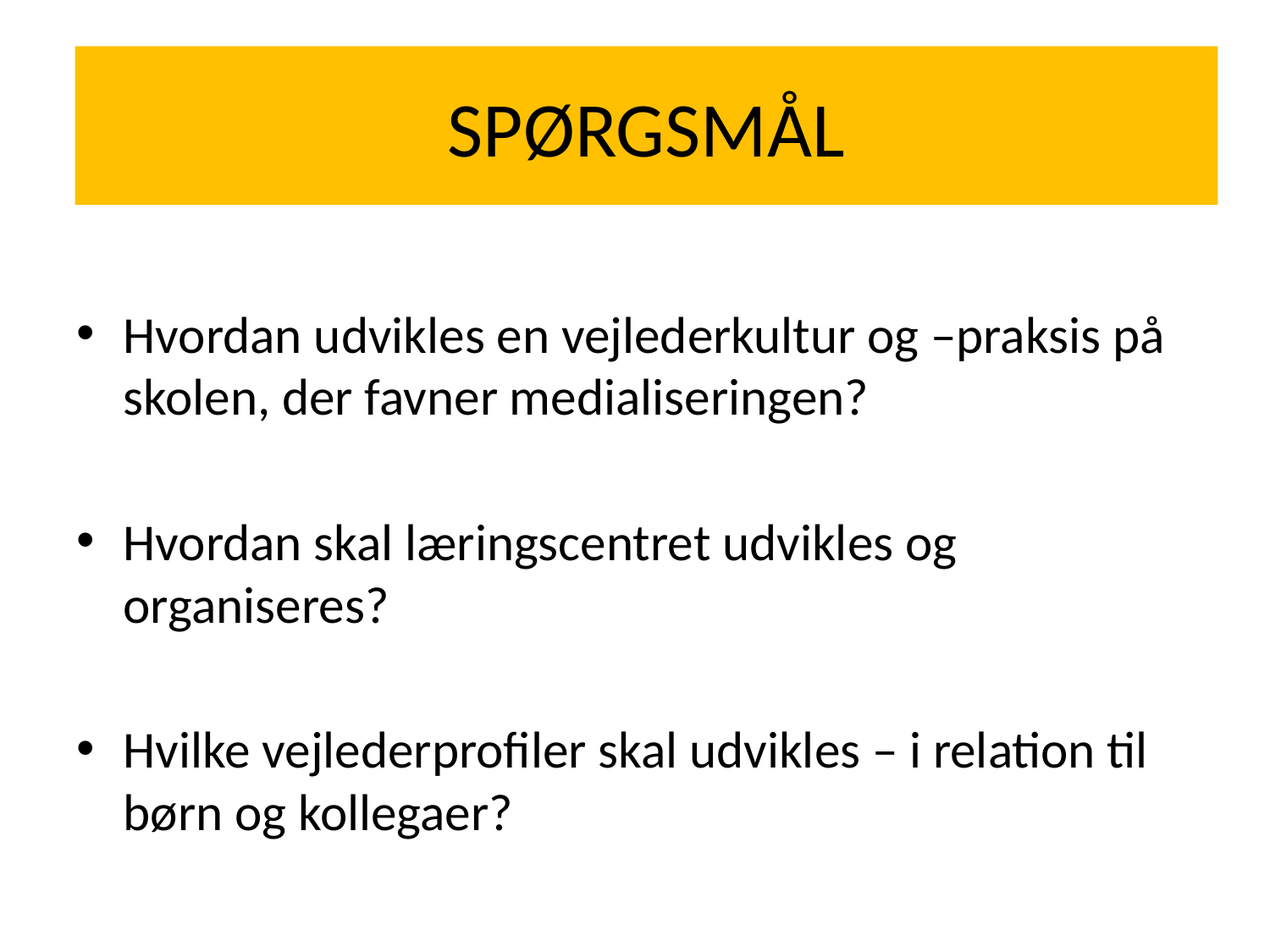

# SPØRGSMÅL

Hvordan udvikles en vejlederkultur og –praksis på skolen, der favner medialiseringen?

Hvordan skal læringscentret udvikles og organiseres?

Hvilke vejlederprofiler skal udvikles – i relation til børn og kollegaer?